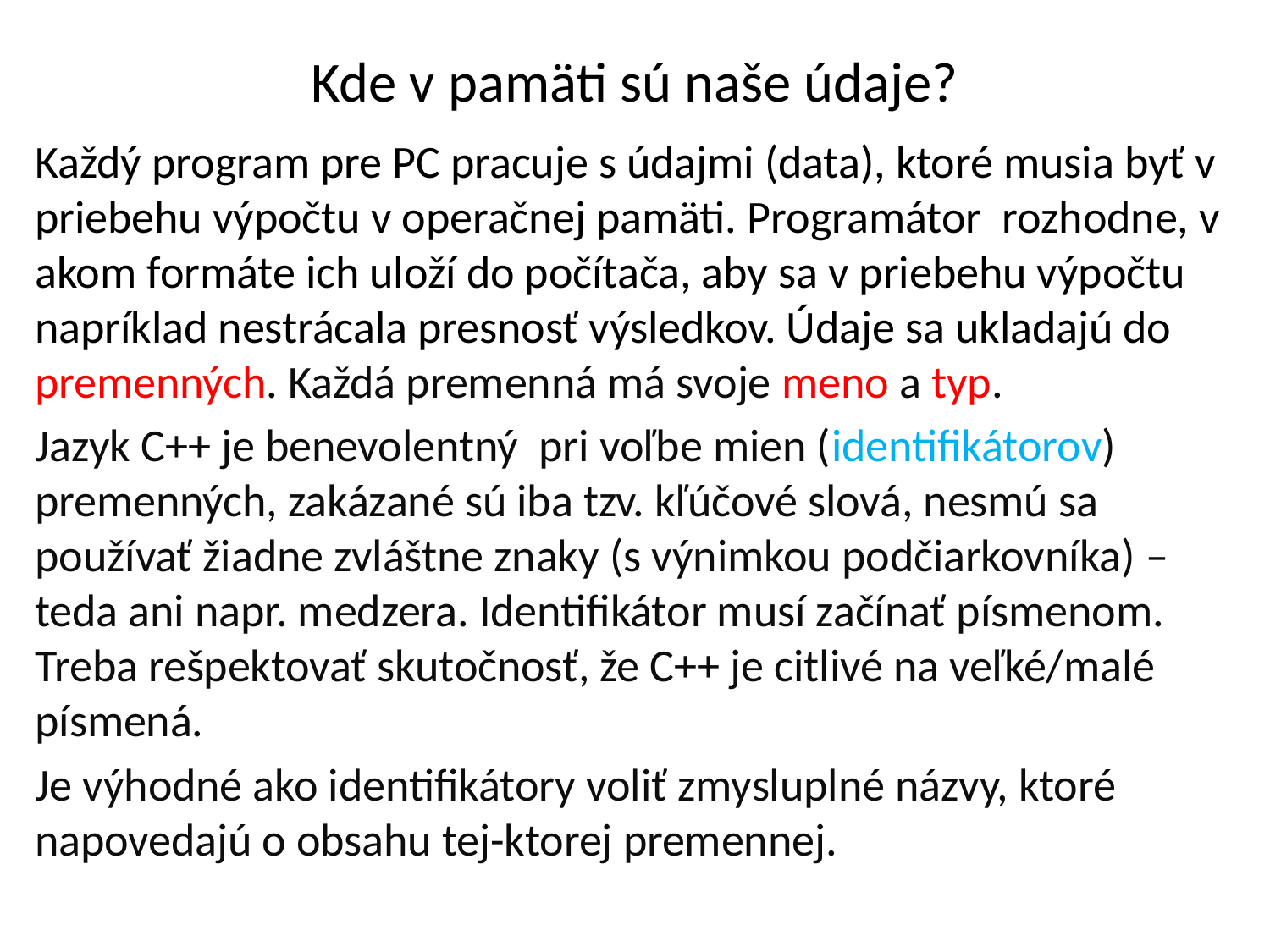

# Kde v pamäti sú naše údaje?
Každý program pre PC pracuje s údajmi (data), ktoré musia byť v priebehu výpočtu v operačnej pamäti. Programátor  rozhodne, v akom formáte ich uloží do počítača, aby sa v priebehu výpočtu napríklad nestrácala presnosť výsledkov. Údaje sa ukladajú do premenných. Každá premenná má svoje meno a typ.
Jazyk C++ je benevolentný  pri voľbe mien (identifikátorov) premenných, zakázané sú iba tzv. kľúčové slová, nesmú sa používať žiadne zvláštne znaky (s výnimkou podčiarkovníka) – teda ani napr. medzera. Identifikátor musí začínať písmenom.  Treba rešpektovať skutočnosť, že C++ je citlivé na veľké/malé písmená.
Je výhodné ako identifikátory voliť zmysluplné názvy, ktoré napovedajú o obsahu tej-ktorej premennej.